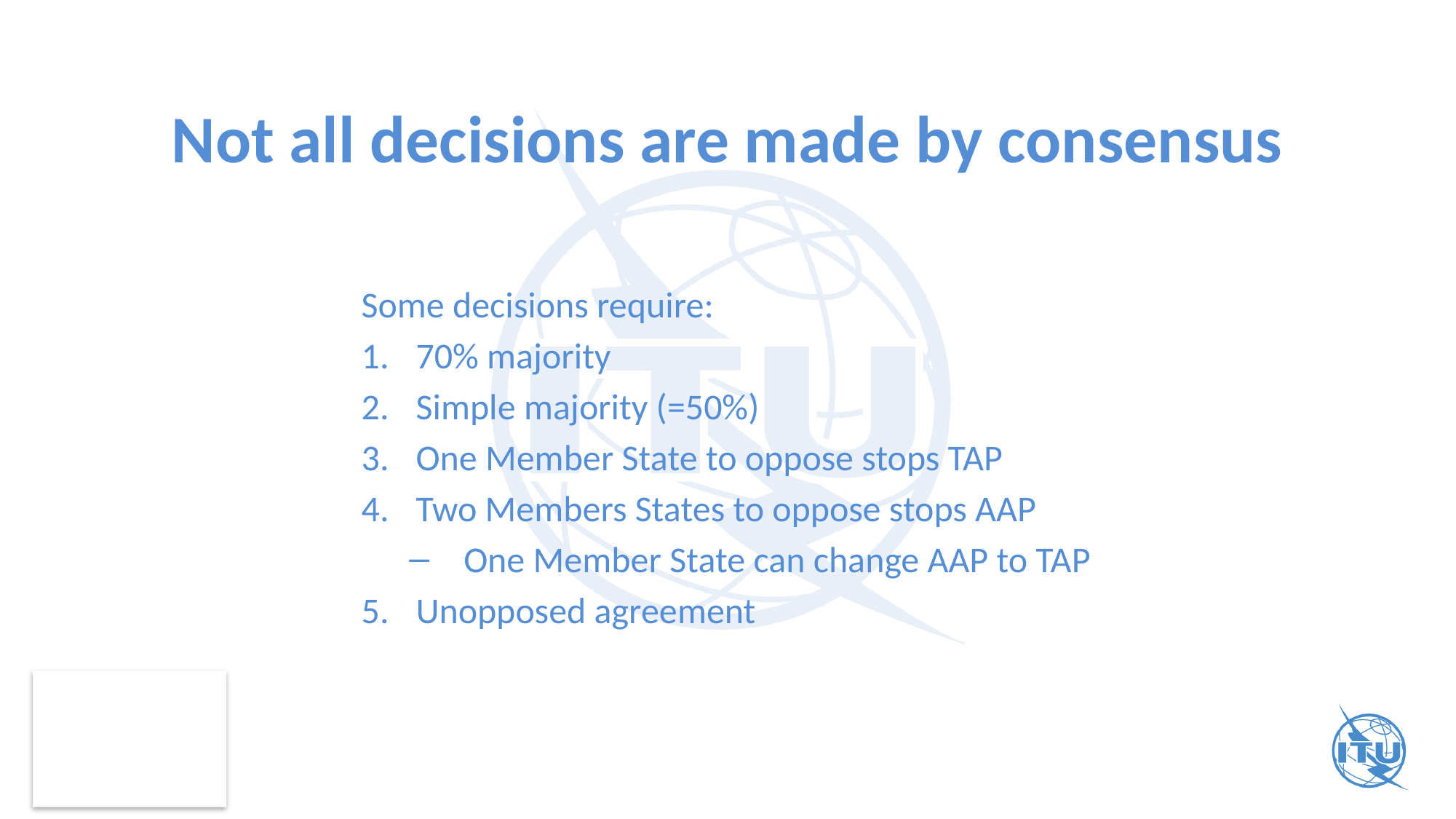

# Not all decisions are made by consensus
Some decisions require:
70% majority
Simple majority (=50%)
One Member State to oppose stops TAP
Two Members States to oppose stops AAP
One Member State can change AAP to TAP
Unopposed agreement